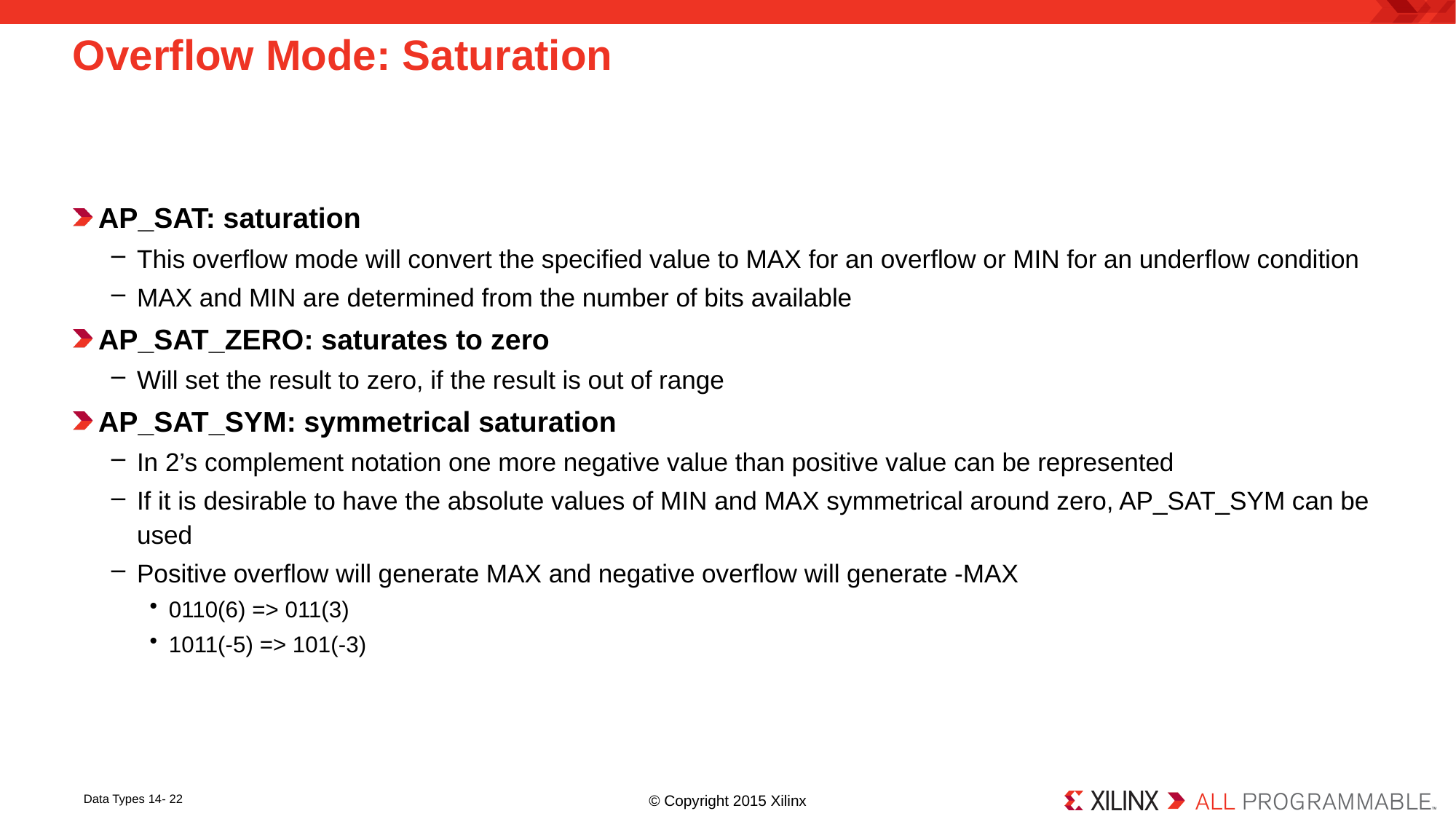

# Overflow Mode: Saturation
AP_SAT: saturation
This overflow mode will convert the specified value to MAX for an overflow or MIN for an underflow condition
MAX and MIN are determined from the number of bits available
AP_SAT_ZERO: saturates to zero
Will set the result to zero, if the result is out of range
AP_SAT_SYM: symmetrical saturation
In 2’s complement notation one more negative value than positive value can be represented
If it is desirable to have the absolute values of MIN and MAX symmetrical around zero, AP_SAT_SYM can be used
Positive overflow will generate MAX and negative overflow will generate -MAX
0110(6) => 011(3)
1011(-5) => 101(-3)
14- 22
Data Types 14- 22
© Copyright 2015 Xilinx